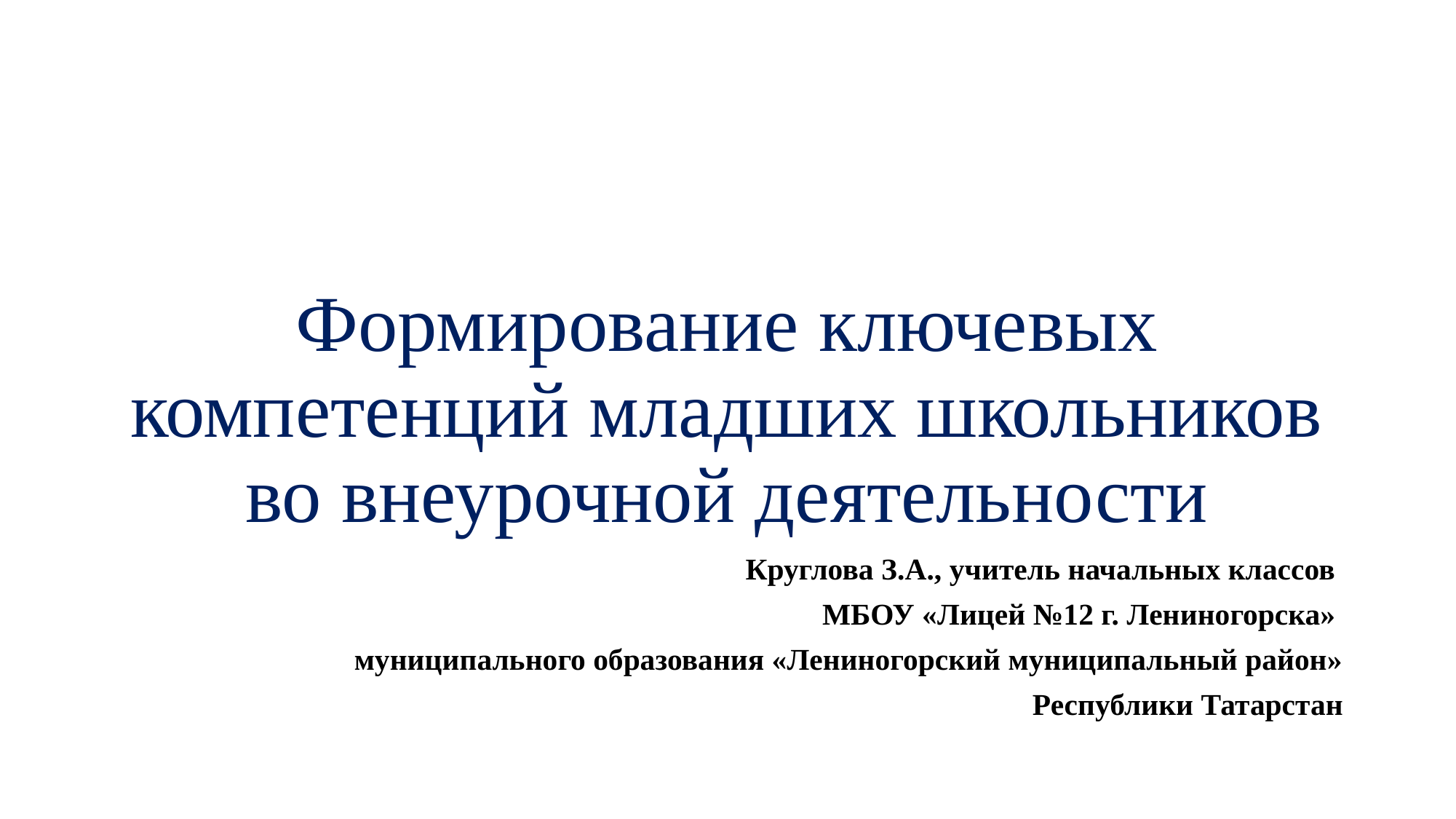

# Формирование ключевых компетенций младших школьников во внеурочной деятельности
Круглова З.А., учитель начальных классов
МБОУ «Лицей №12 г. Лениногорска»
муниципального образования «Лениногорский муниципальный район»
Республики Татарстан